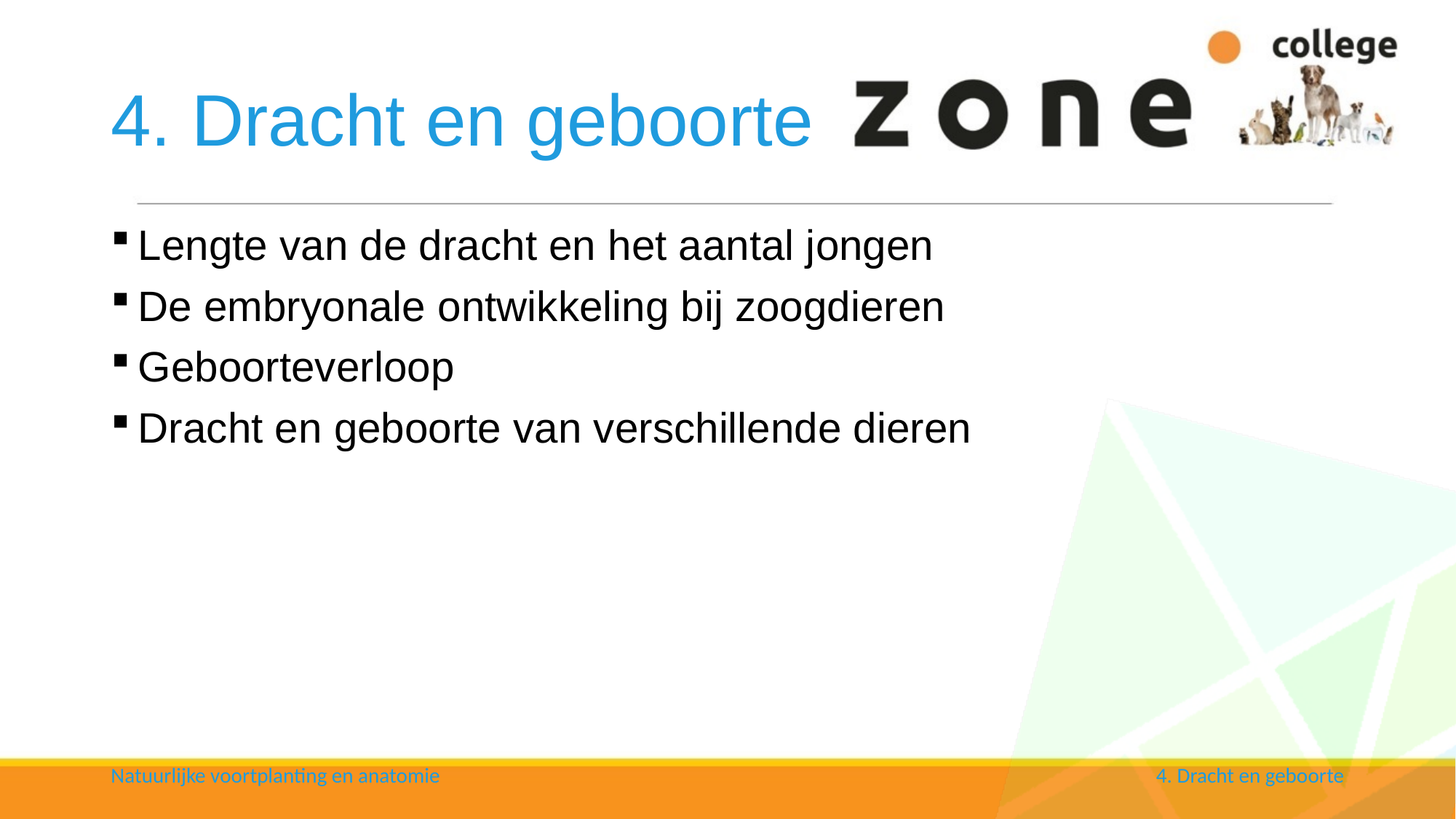

# 4. Dracht en geboorte
Lengte van de dracht en het aantal jongen
De embryonale ontwikkeling bij zoogdieren
Geboorteverloop
Dracht en geboorte van verschillende dieren
Natuurlijke voortplanting en anatomie
4. Dracht en geboorte